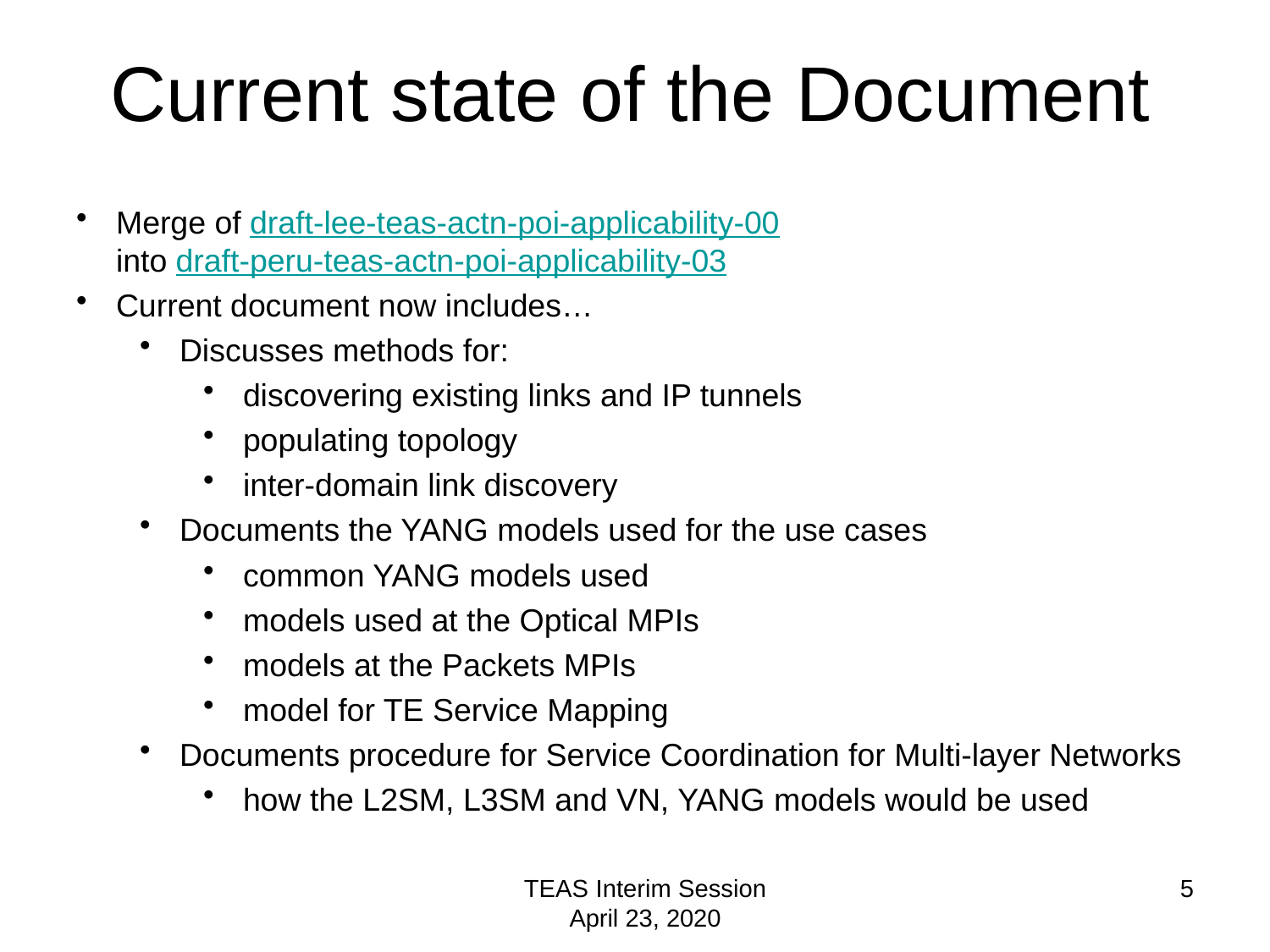

# Current state of the Document
Merge of draft-lee-teas-actn-poi-applicability-00
into draft-peru-teas-actn-poi-applicability-03
Current document now includes…
Discusses methods for:
discovering existing links and IP tunnels
populating topology
inter-domain link discovery
Documents the YANG models used for the use cases
common YANG models used
models used at the Optical MPIs
models at the Packets MPIs
model for TE Service Mapping
Documents procedure for Service Coordination for Multi-layer Networks
how the L2SM, L3SM and VN, YANG models would be used

TEAS Interim Session
April 23, 2020
5